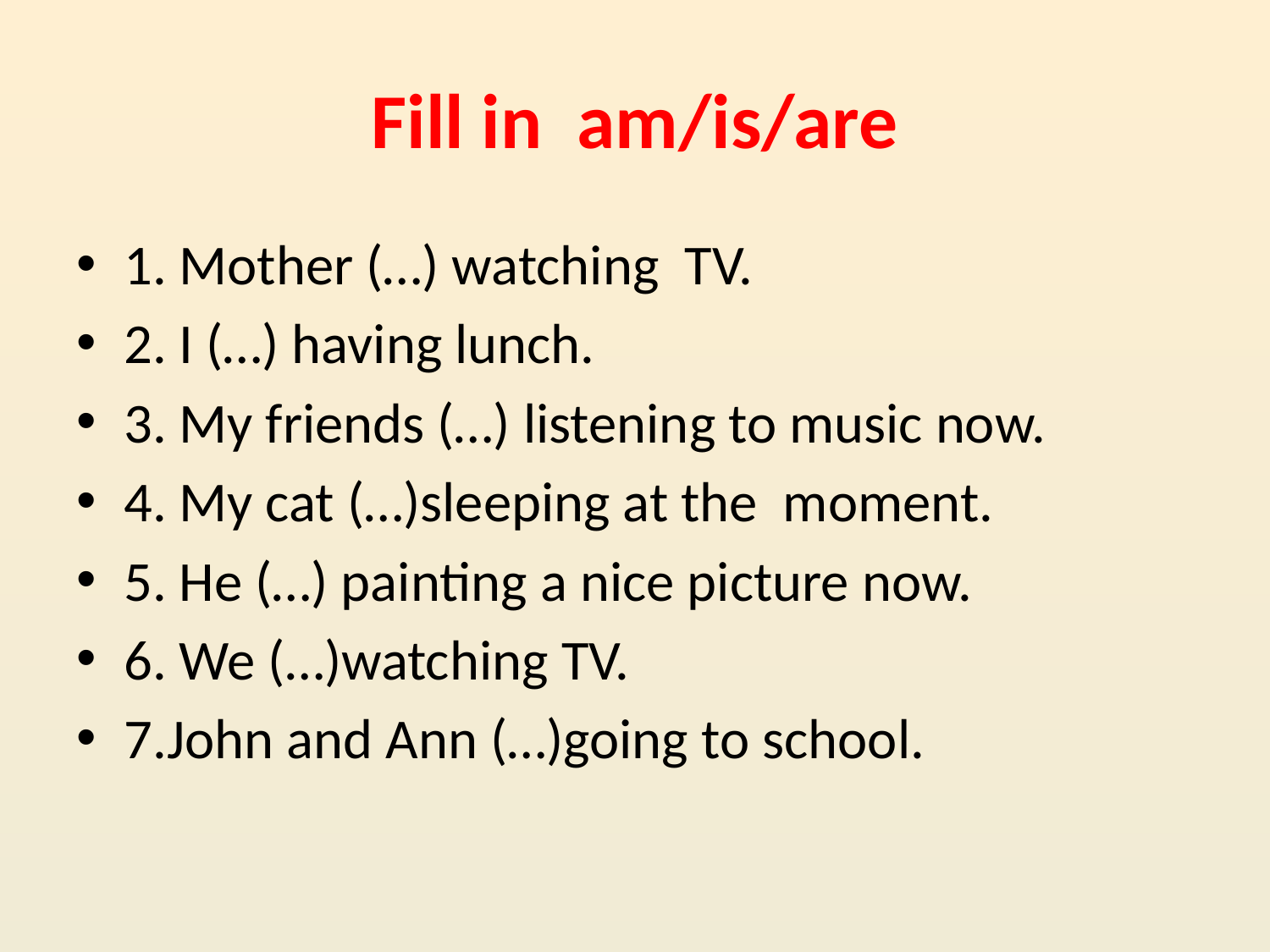

# Fill in  am/is/are
1. Mother (…) watching  TV.
2. I (…) having lunch.
3. My friends (…) listening to music now.
4. My cat (…)sleeping at the  moment.
5. He (…) painting a nice picture now.
6. We (…)watching TV.
7.John and Ann (…)going to school.